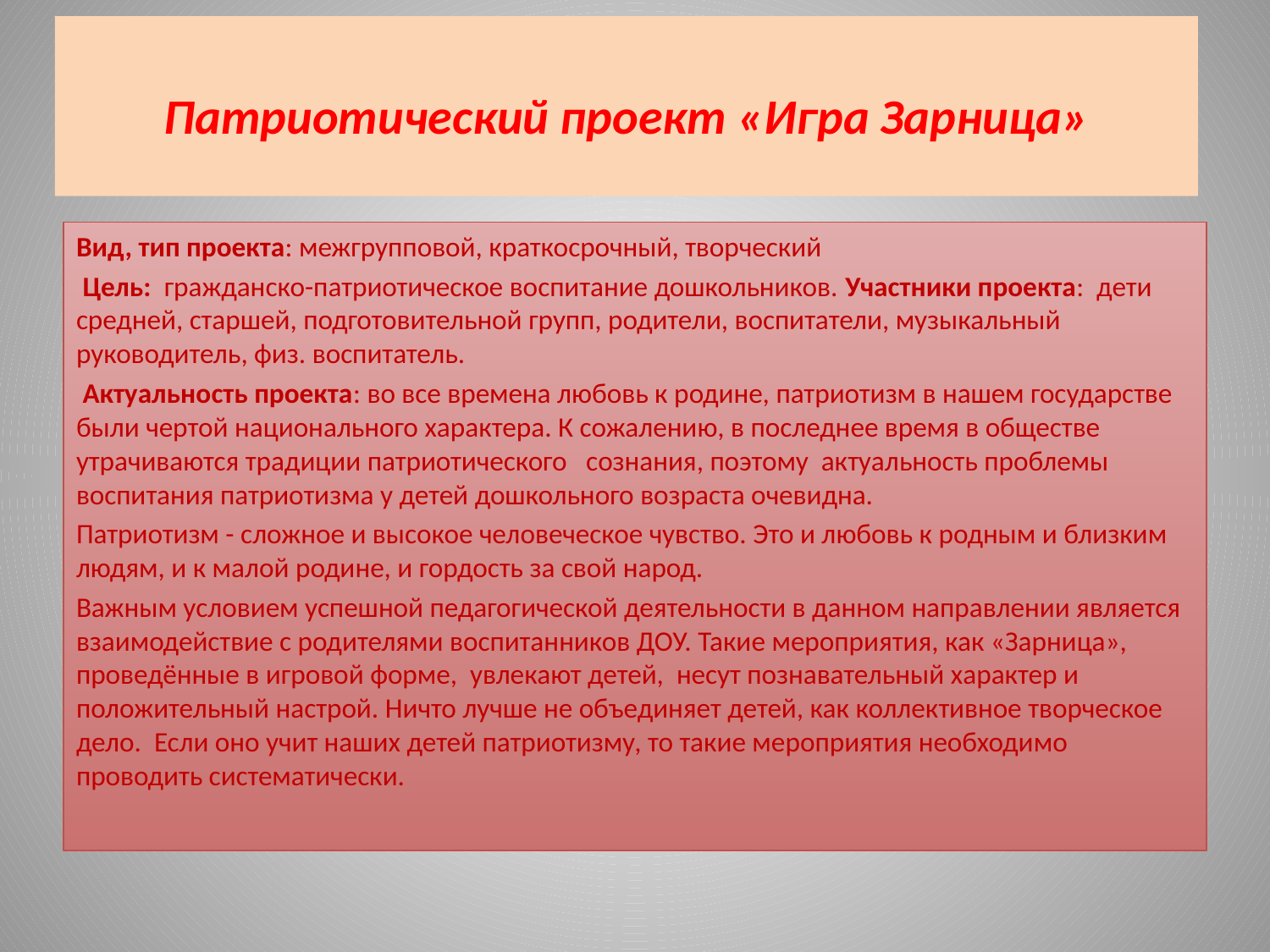

# Патриотический проект «Игра Зарница»
Вид, тип проекта: межгрупповой, краткосрочный, творческий
 Цель:  гражданско-патриотическое воспитание дошкольников. Участники проекта:  дети средней, старшей, подготовительной групп, родители, воспитатели, музыкальный руководитель, физ. воспитатель.
 Актуальность проекта: во все времена любовь к родине, патриотизм в нашем государстве  были чертой национального характера. К сожалению, в последнее время в обществе утрачиваются традиции патриотического   сознания, поэтому  актуальность проблемы воспитания патриотизма у детей дошкольного возраста очевидна.
Патриотизм - сложное и высокое человеческое чувство. Это и любовь к родным и близким людям, и к малой родине, и гордость за свой народ.
Важным условием успешной педагогической деятельности в данном направлении является взаимодействие с родителями воспитанников ДОУ. Такие мероприятия, как «Зарница», проведённые в игровой форме,  увлекают детей,  несут познавательный характер и положительный настрой. Ничто лучше не объединяет детей, как коллективное творческое дело.  Если оно учит наших детей патриотизму, то такие мероприятия необходимо проводить систематически.